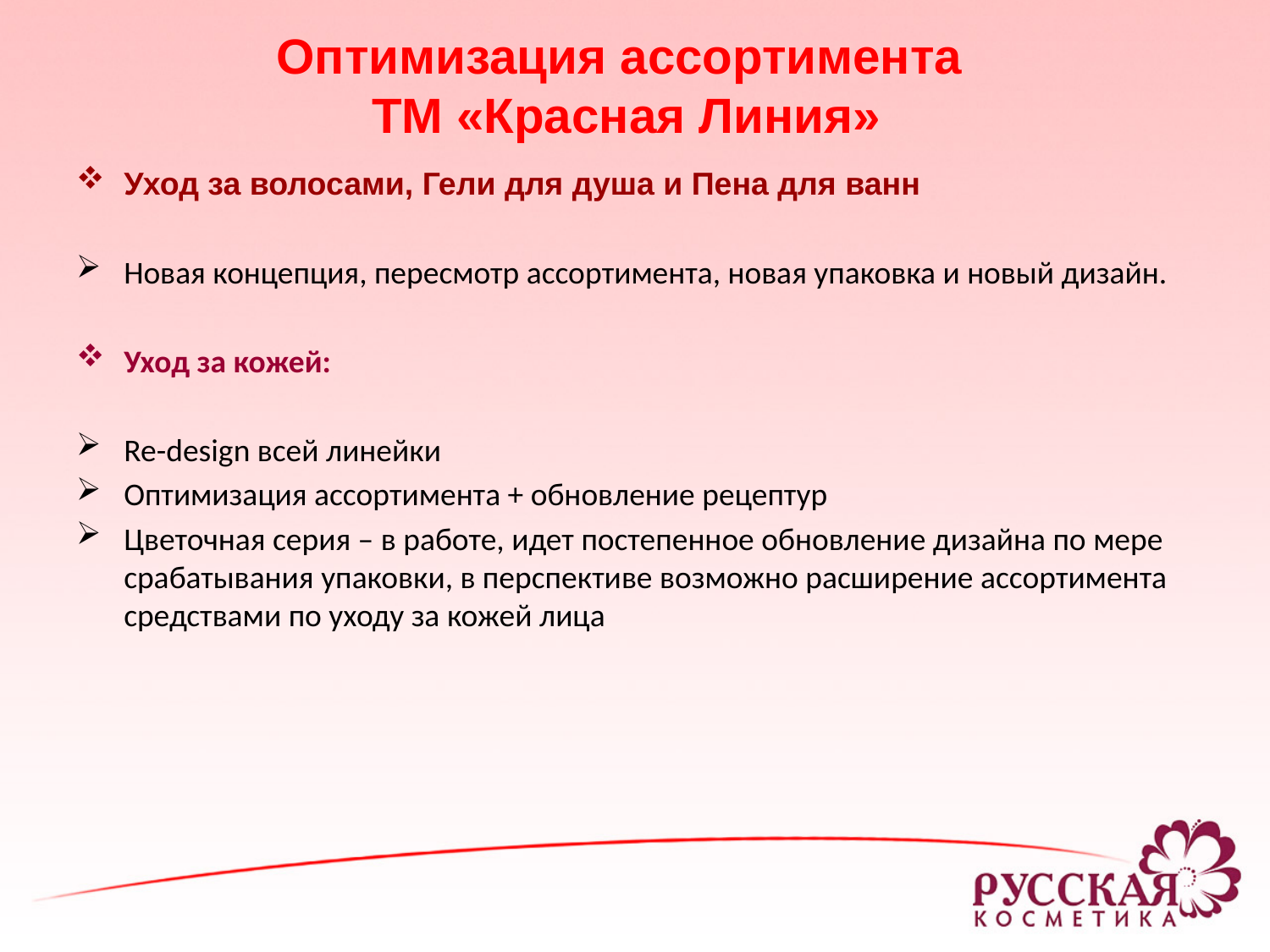

Оптимизация ассортимента
ТМ «Красная Линия»
Уход за волосами, Гели для душа и Пена для ванн

Новая концепция, пересмотр ассортимента, новая упаковка и новый дизайн.

Уход за кожей:

Re-design всей линейки
Оптимизация ассортимента + обновление рецептур
Цветочная серия – в работе, идет постепенное обновление дизайна по мере срабатывания упаковки, в перспективе возможно расширение ассортимента средствами по уходу за кожей лица